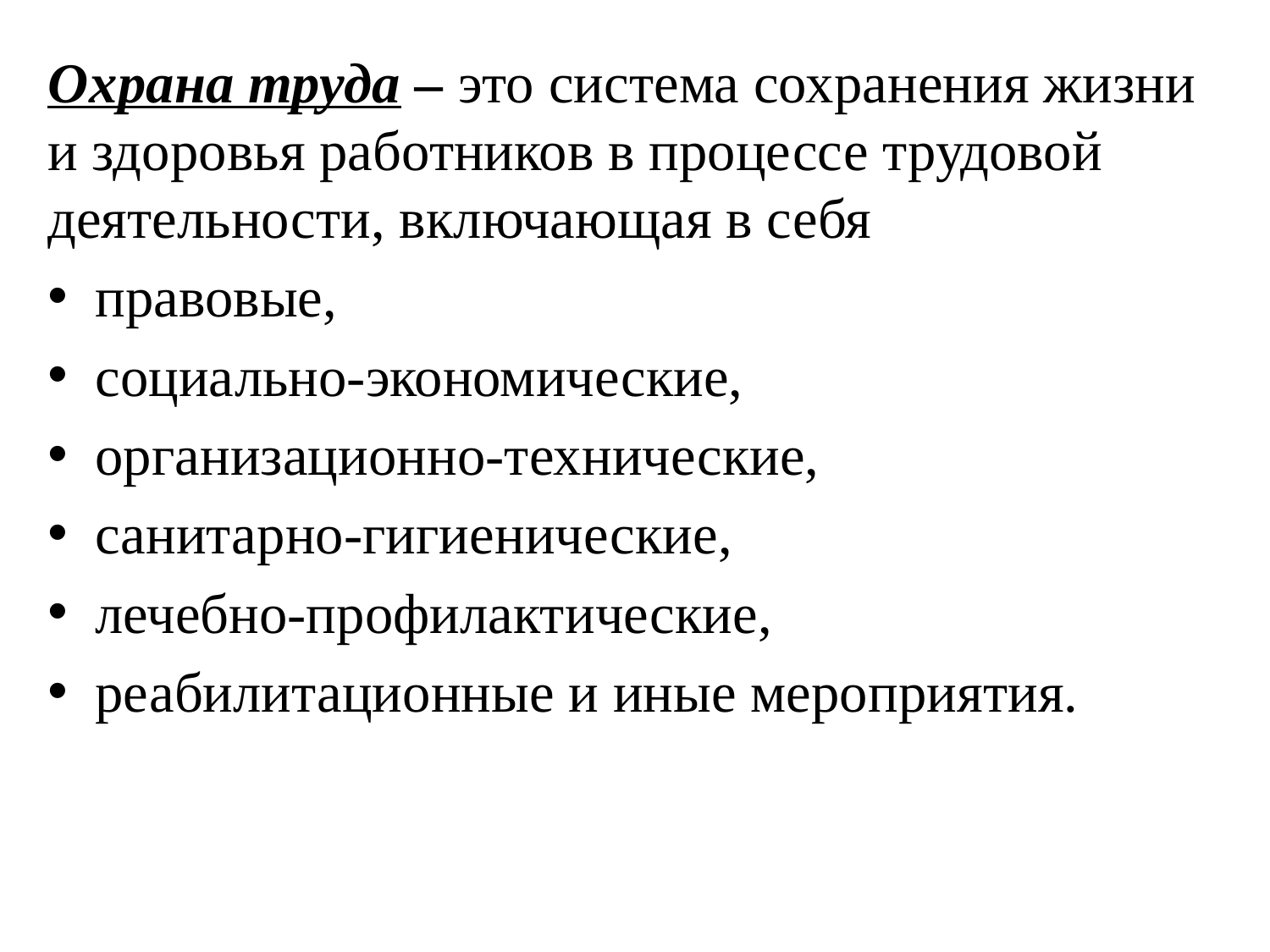

Охрана труда – это система сохранения жизни и здоровья работников в процессе трудовой деятельности, включающая в себя
правовые,
социально-экономические,
организационно-технические,
санитарно-гигиенические,
лечебно-профилактические,
реабилитационные и иные мероприятия.